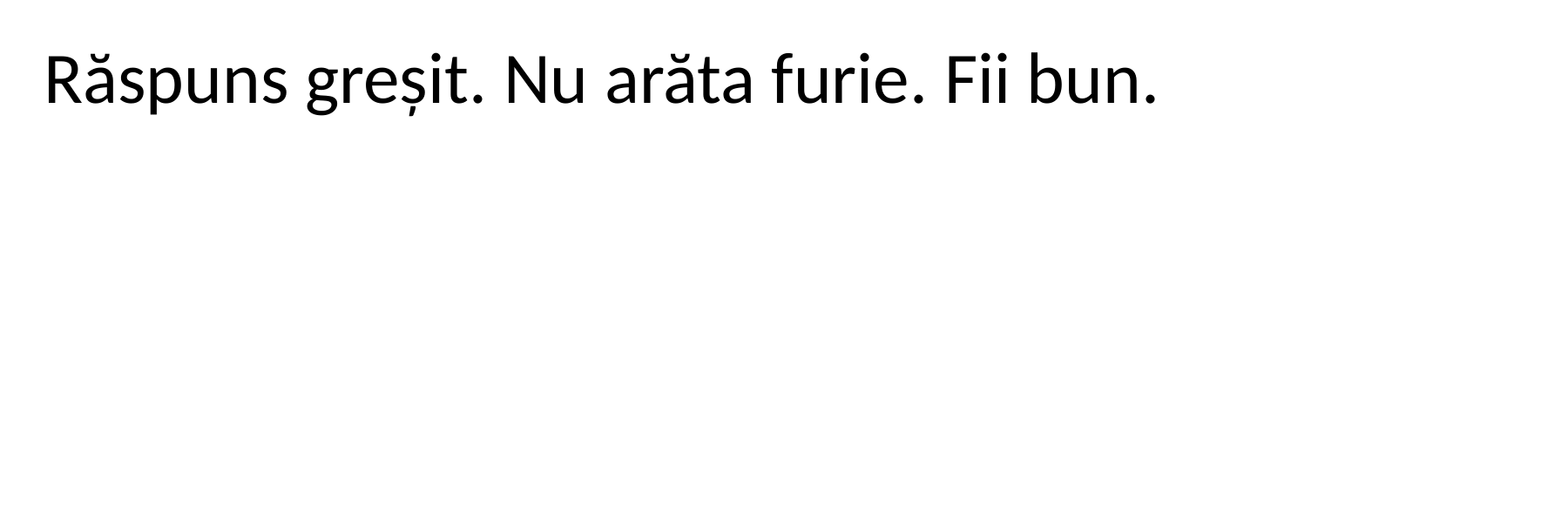

Răspuns greșit. Nu arăta furie. Fii bun.